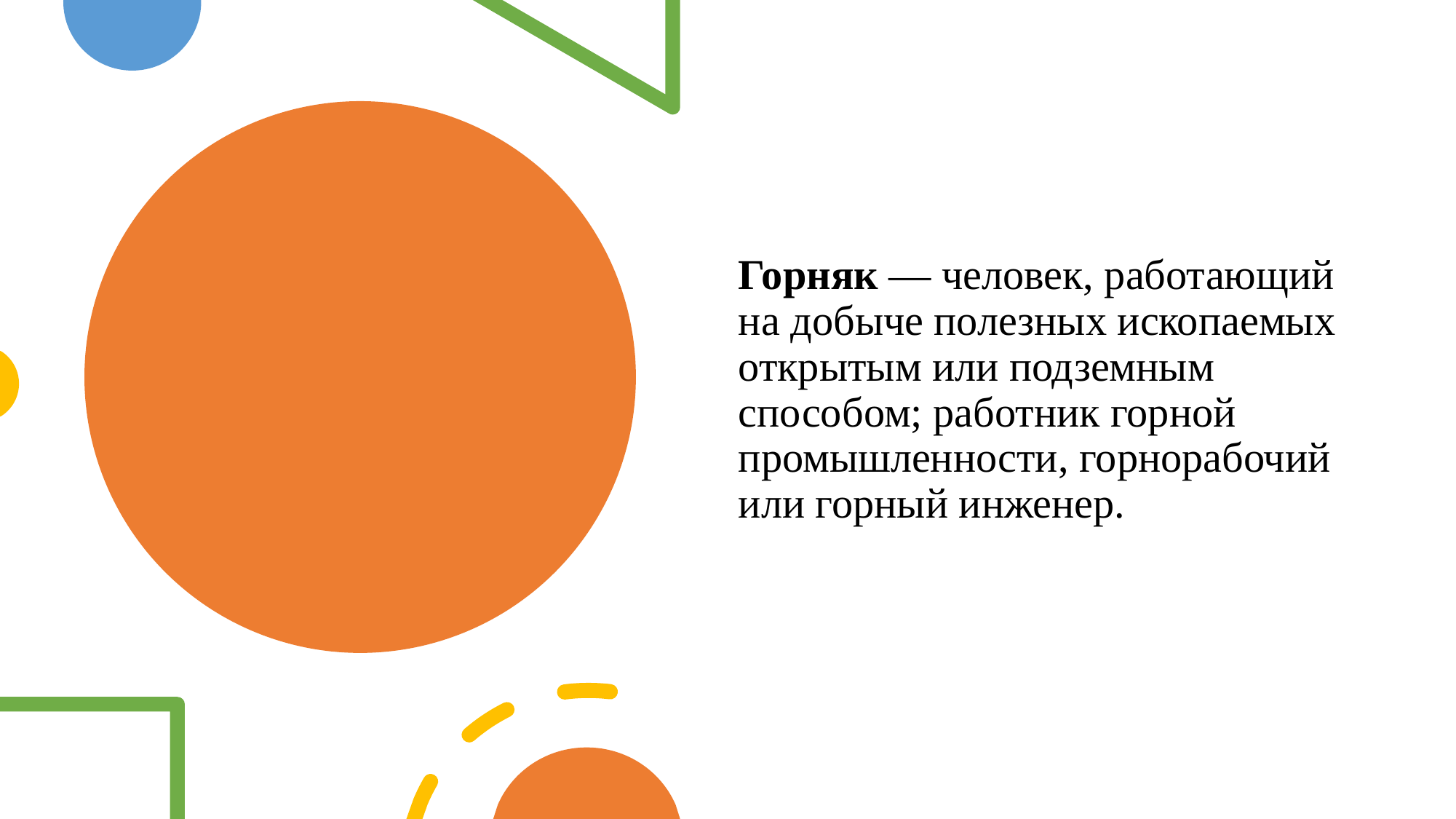

Горняк — человек, работающий на добыче полезных ископаемых открытым или подземным способом; работник горной промышленности, горнорабочий или горный инженер.